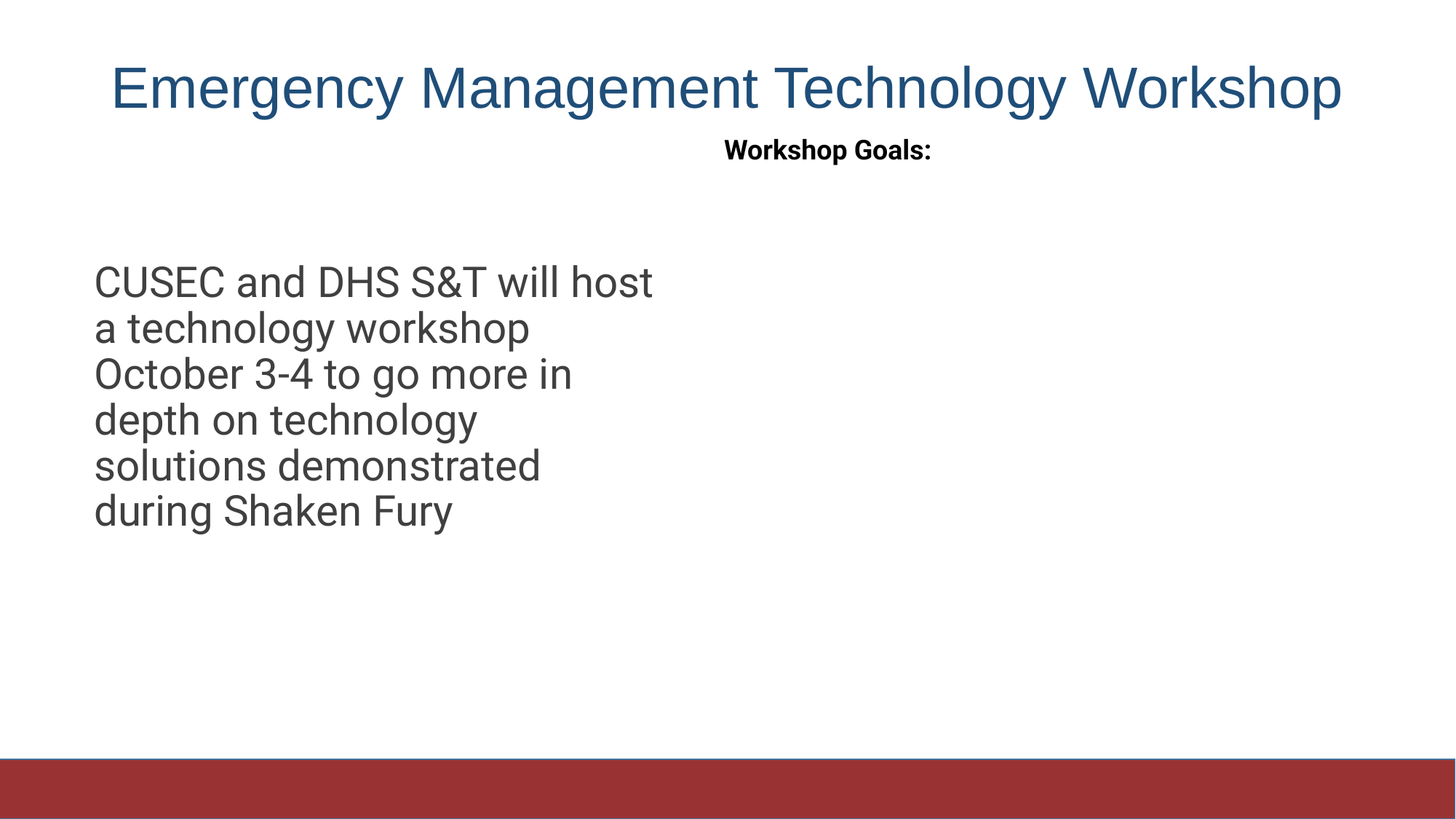

# Emergency Management Technology Workshop
Workshop Goals:

CUSEC and DHS S&T will host a technology workshop October 3-4 to go more in depth on technology solutions demonstrated during Shaken Fury